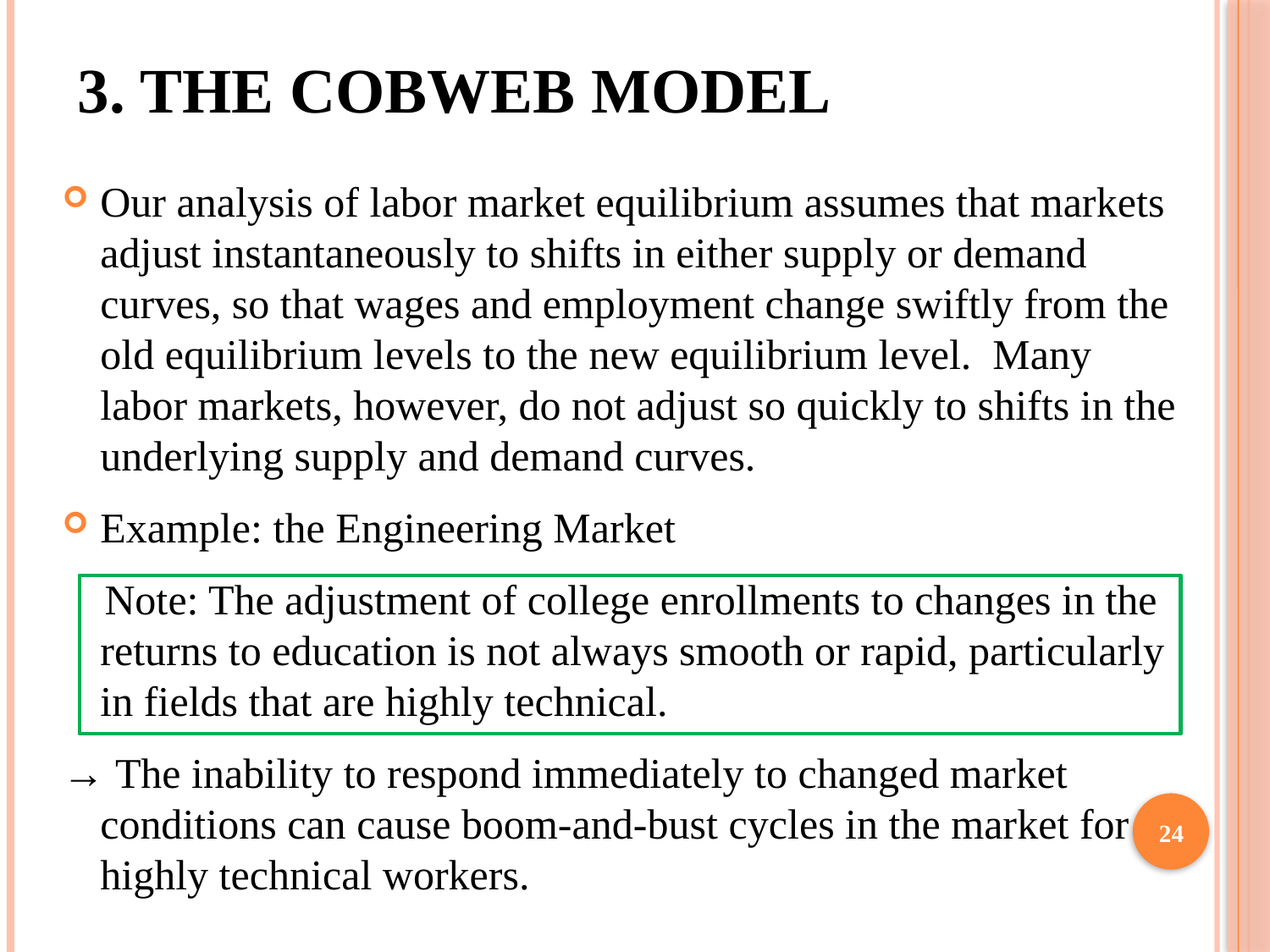

# 3. THE COBWEB MODEL
Our analysis of labor market equilibrium assumes that markets adjust instantaneously to shifts in either supply or demand curves, so that wages and employment change swiftly from the old equilibrium levels to the new equilibrium level.  Many labor markets, however, do not adjust so quickly to shifts in the underlying supply and demand curves.
Example: the Engineering Market
    Note: The adjustment of college enrollments to changes in the returns to education is not always smooth or rapid, particularly in fields that are highly technical.
→ The inability to respond immediately to changed market conditions can cause boom-and-bust cycles in the market for highly technical workers.

24